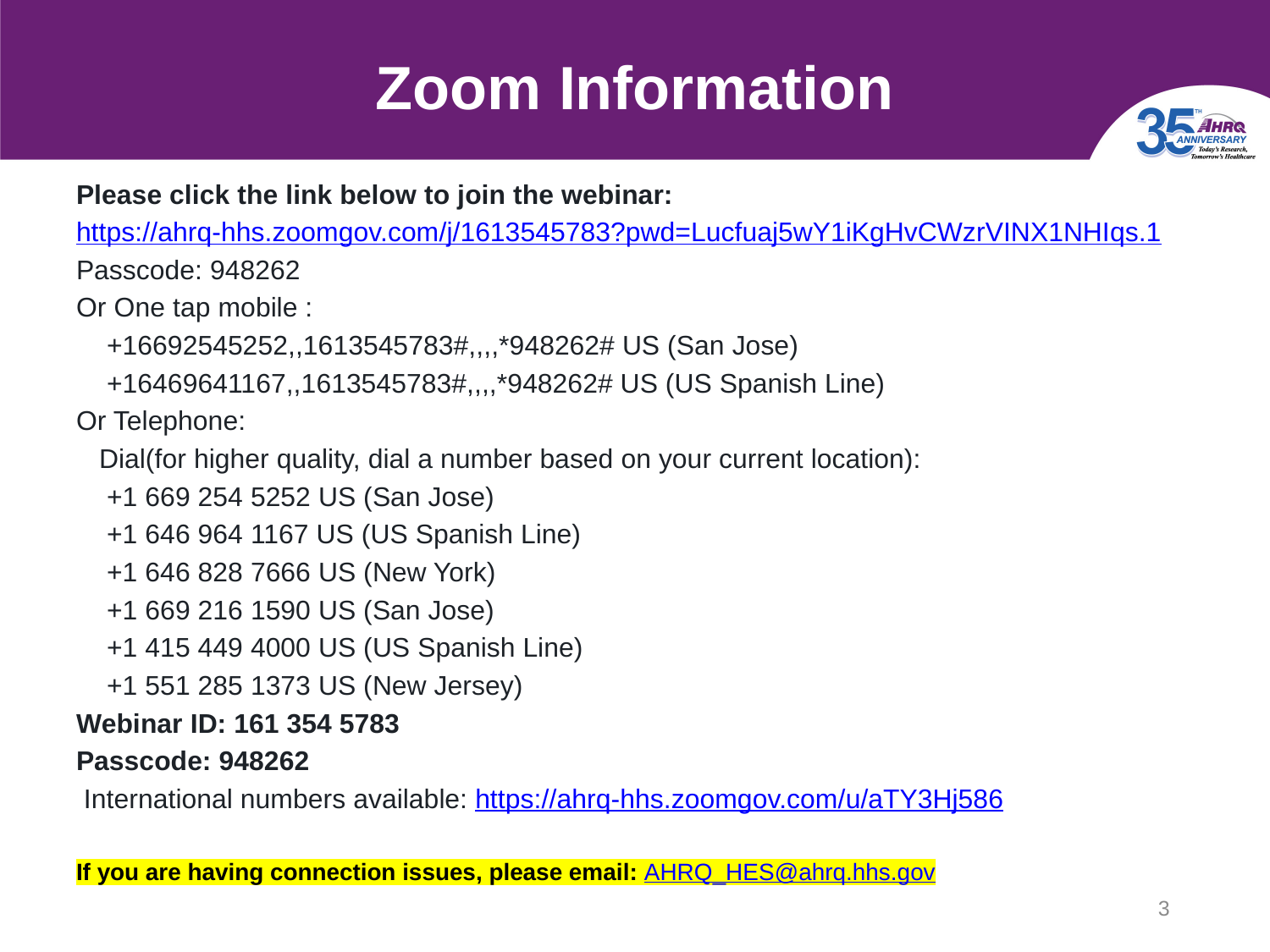

# Zoom Information
Please click the link below to join the webinar:
https://ahrq-hhs.zoomgov.com/j/1613545783?pwd=Lucfuaj5wY1iKgHvCWzrVINX1NHIqs.1
Passcode: 948262
Or One tap mobile :
    +16692545252,,1613545783#,,,,*948262# US (San Jose)
    +16469641167,,1613545783#,,,,*948262# US (US Spanish Line)
Or Telephone:
   Dial(for higher quality, dial a number based on your current location):
    +1 669 254 5252 US (San Jose)
    +1 646 964 1167 US (US Spanish Line)
    +1 646 828 7666 US (New York)
    +1 669 216 1590 US (San Jose)
    +1 415 449 4000 US (US Spanish Line)
    +1 551 285 1373 US (New Jersey)
Webinar ID: 161 354 5783
Passcode: 948262
 International numbers available: https://ahrq-hhs.zoomgov.com/u/aTY3Hj586

If you are having connection issues, please email: AHRQ_HES@ahrq.hhs.gov​
3